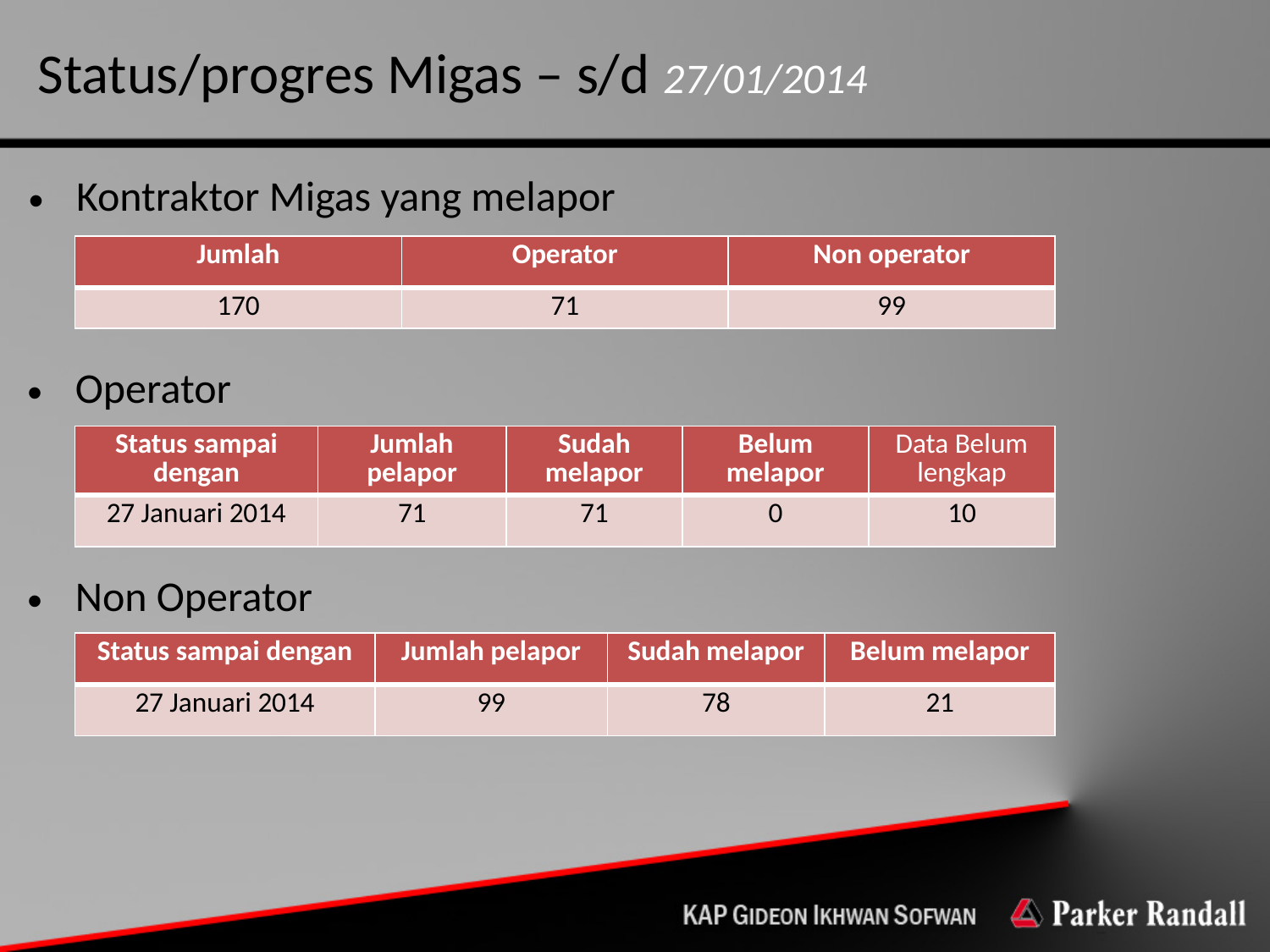

Status/progres Migas – s/d 27/01/2014
Kontraktor Migas yang melapor
| Jumlah | Operator | Non operator |
| --- | --- | --- |
| 170 | 71 | 99 |
Operator
| Status sampai dengan | Jumlah pelapor | Sudah melapor | Belum melapor | Data Belum lengkap |
| --- | --- | --- | --- | --- |
| 27 Januari 2014 | 71 | 71 | 0 | 10 |
Non Operator
| Status sampai dengan | Jumlah pelapor | Sudah melapor | Belum melapor |
| --- | --- | --- | --- |
| 27 Januari 2014 | 99 | 78 | 21 |